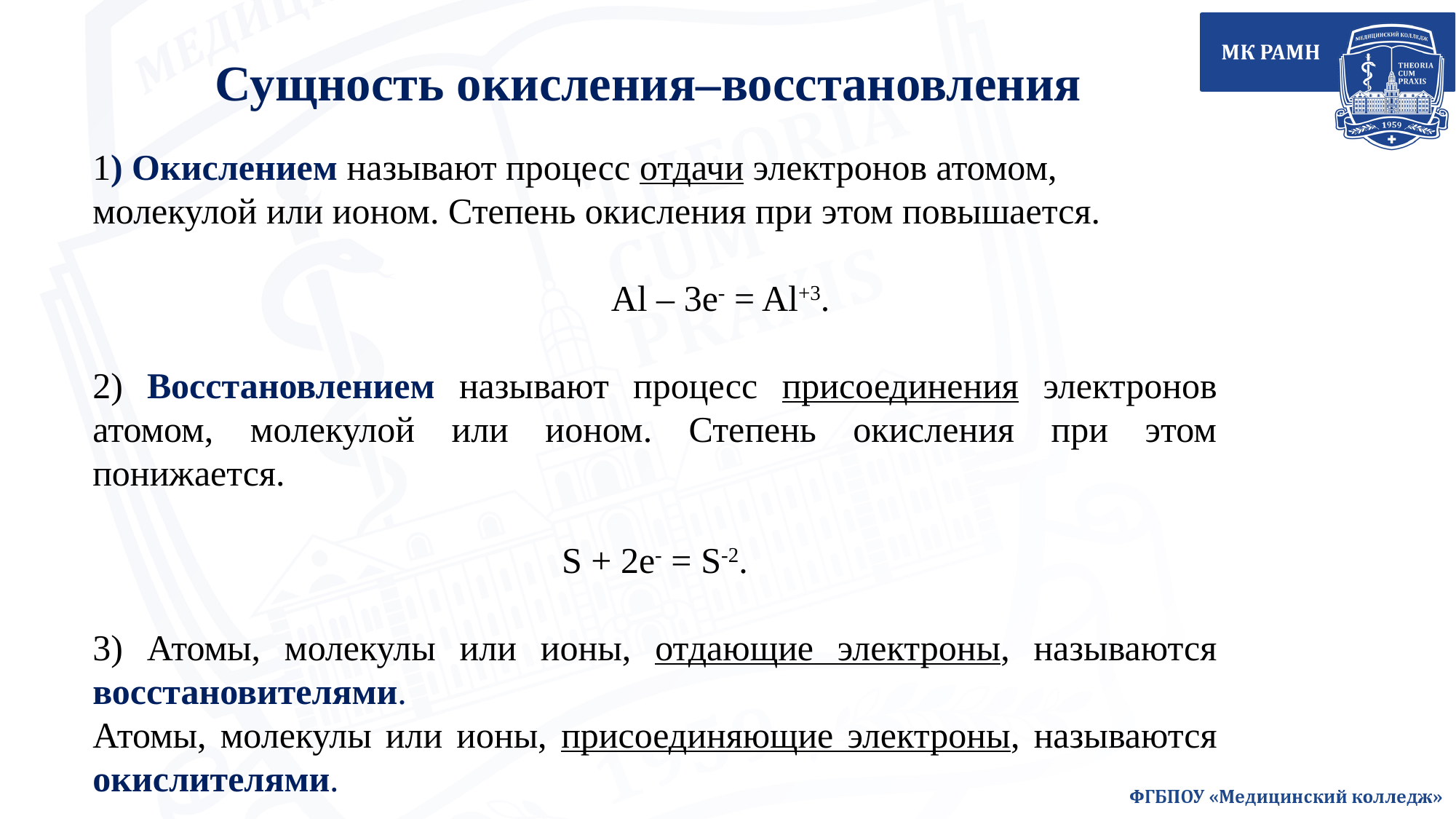

Сущность окисления–восстановления

1) Окислением называют процесс отдачи электронов атомом, молекулой или ионом. Степень окисления при этом повышается.

                                                         Al – 3e- = Al+3.

2) Восстановлением называют процесс присоединения электронов атомом, молекулой или ионом. Степень окисления при этом понижается.

S + 2e- = S-2.

3) Атомы, молекулы или ионы, отдающие электроны, называются восстановителями.
Атомы, молекулы или ионы, присоединяющие электроны, называются окислителями.